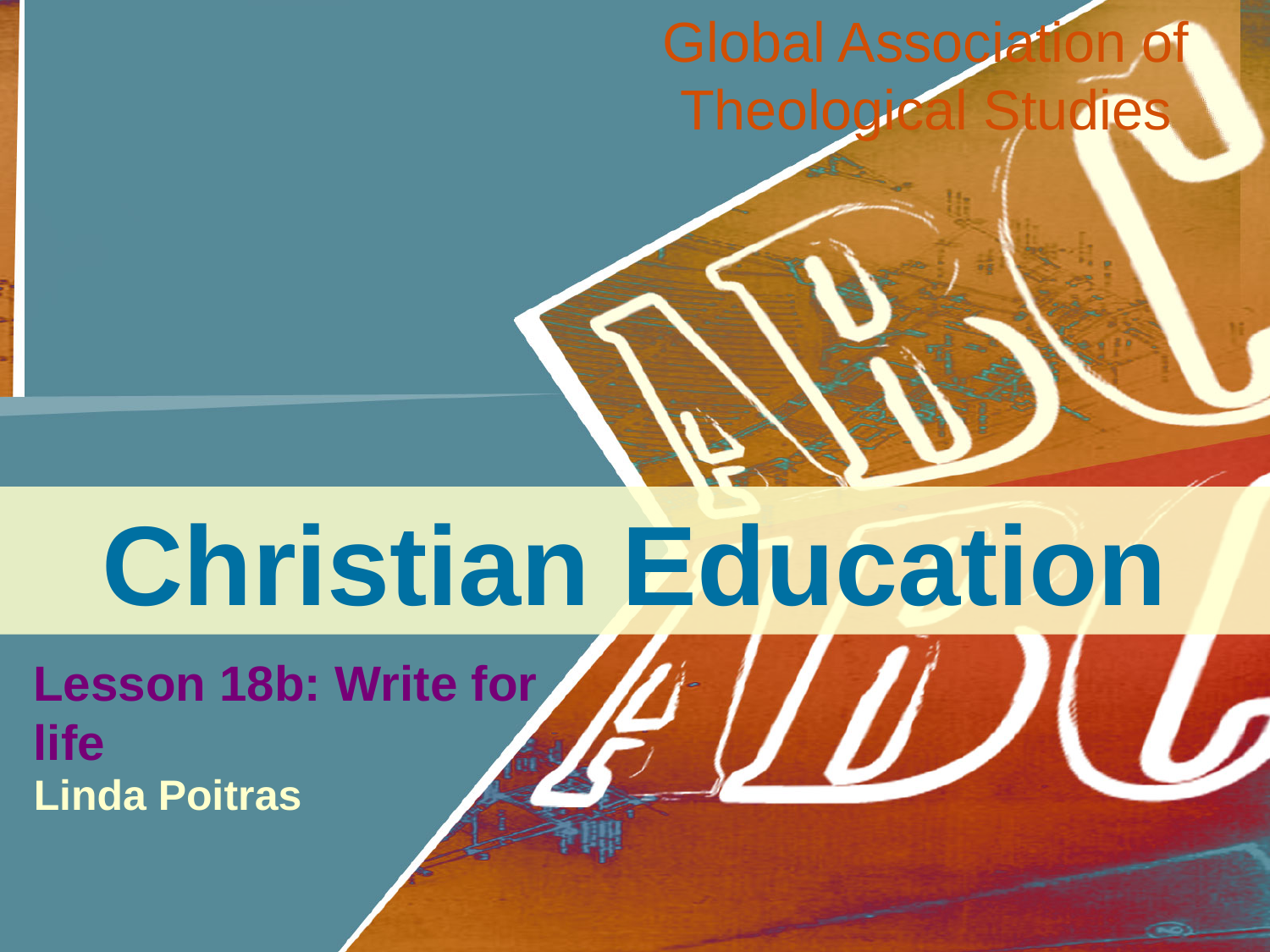

Global Association of Theological Studies
Christian Education
Lesson 18b: Write for life
Linda Poitras